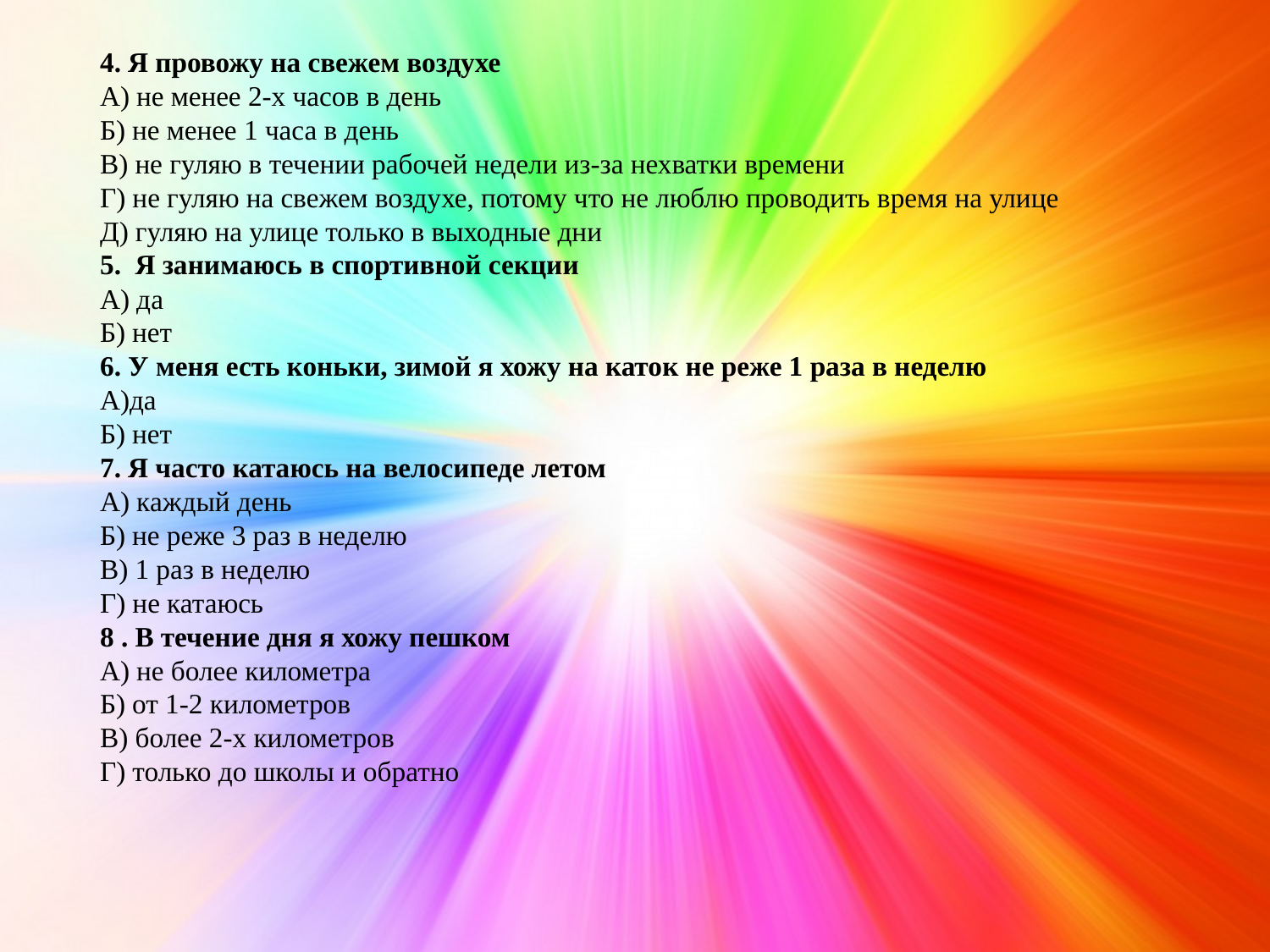

4. Я провожу на свежем воздухе
А) не менее 2-х часов в день
Б) не менее 1 часа в день
В) не гуляю в течении рабочей недели из-за нехватки времени
Г) не гуляю на свежем воздухе, потому что не люблю проводить время на улице
Д) гуляю на улице только в выходные дни
5.  Я занимаюсь в спортивной секции
А) да
Б) нет
6. У меня есть коньки, зимой я хожу на каток не реже 1 раза в неделю
А)да
Б) нет
7. Я часто катаюсь на велосипеде летом
А) каждый день
Б) не реже 3 раз в неделю
В) 1 раз в неделю
Г) не катаюсь
8 . В течение дня я хожу пешком
А) не более километра
Б) от 1-2 километров
В) более 2-х километров
Г) только до школы и обратно